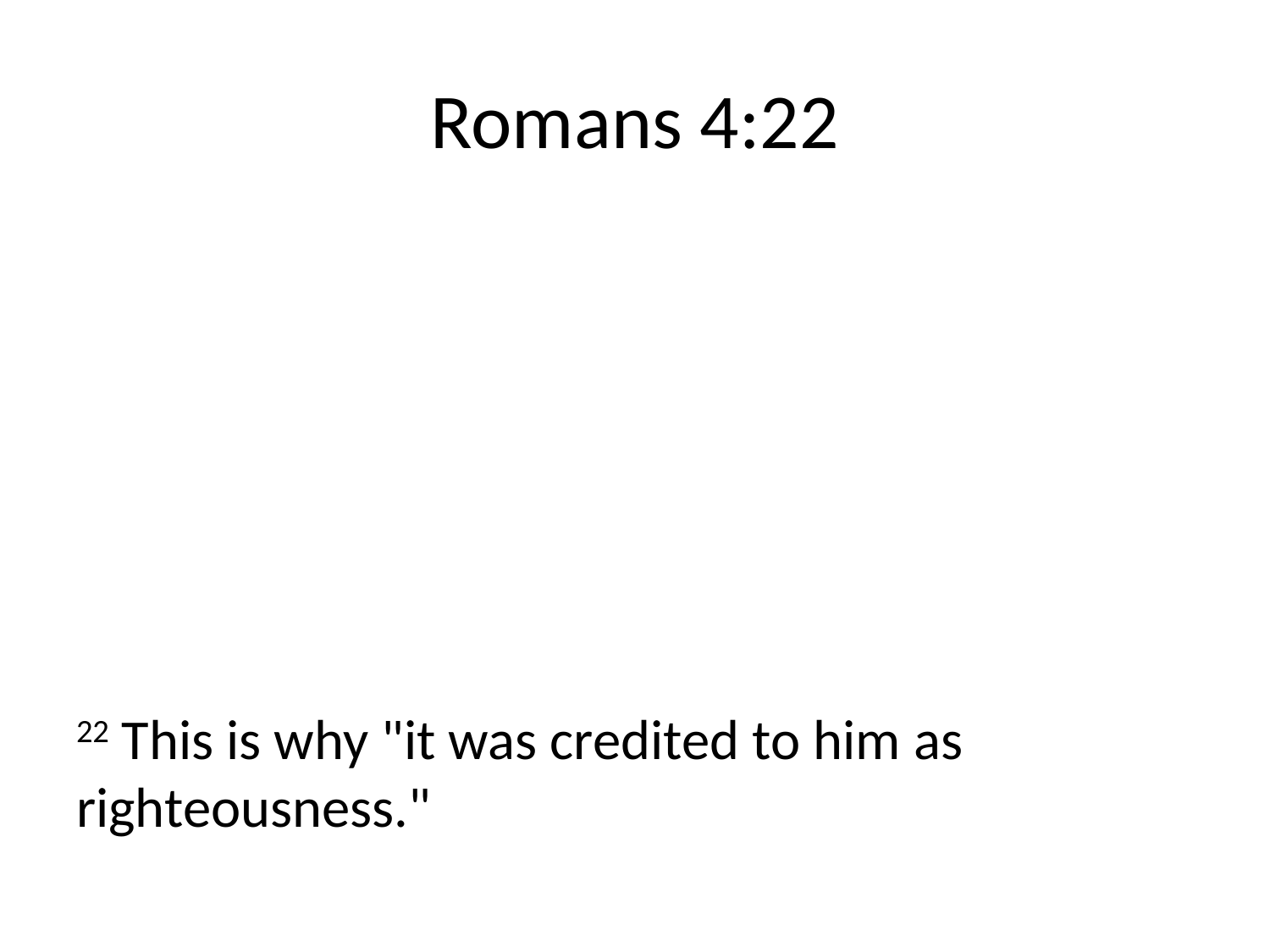

# Romans 4:22

22 This is why "it was credited to him as righteousness."